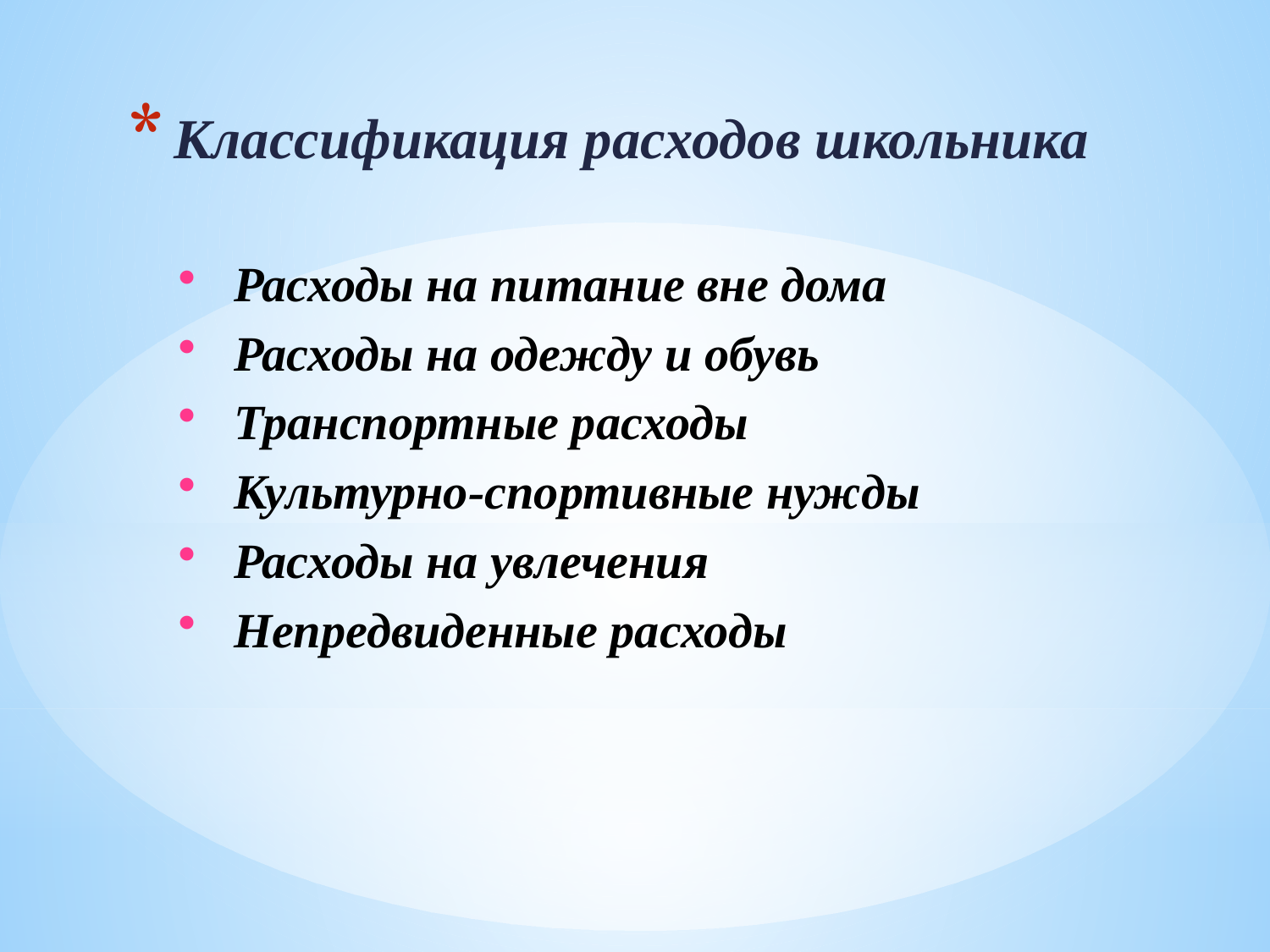

# Классификация расходов школьника
Расходы на питание вне дома
Расходы на одежду и обувь
Транспортные расходы
Культурно-спортивные нужды
Расходы на увлечения
Непредвиденные расходы